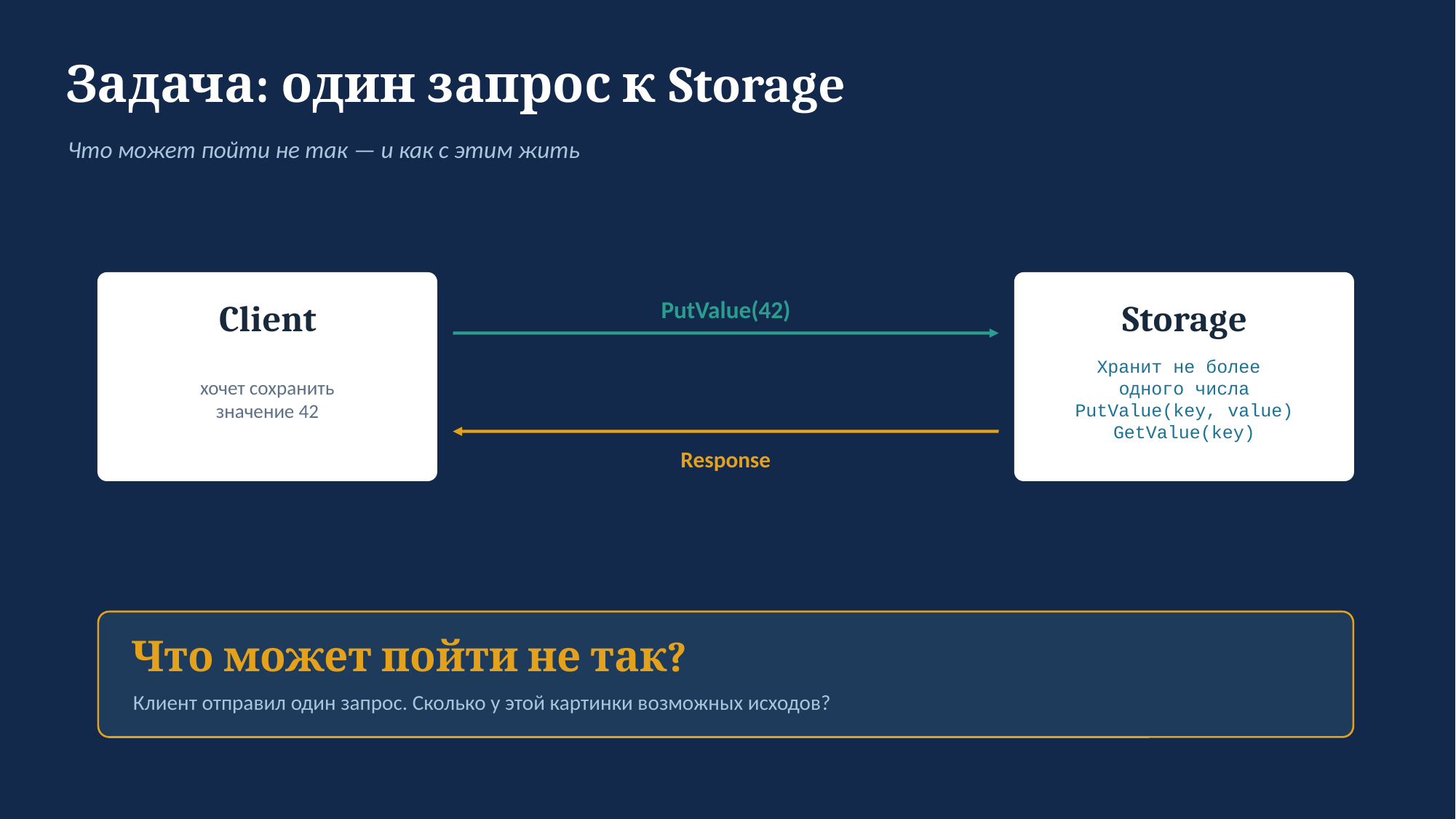

Задача: один запрос к Storage
Что может пойти не так — и как с этим жить

Client
Storage
PutValue(42)

хочет сохранить
значение 42
Хранит не более
одного числа
PutValue(key, value)
GetValue(key)

Response

Что может пойти не так?
Клиент отправил один запрос. Сколько у этой картинки возможных исходов?